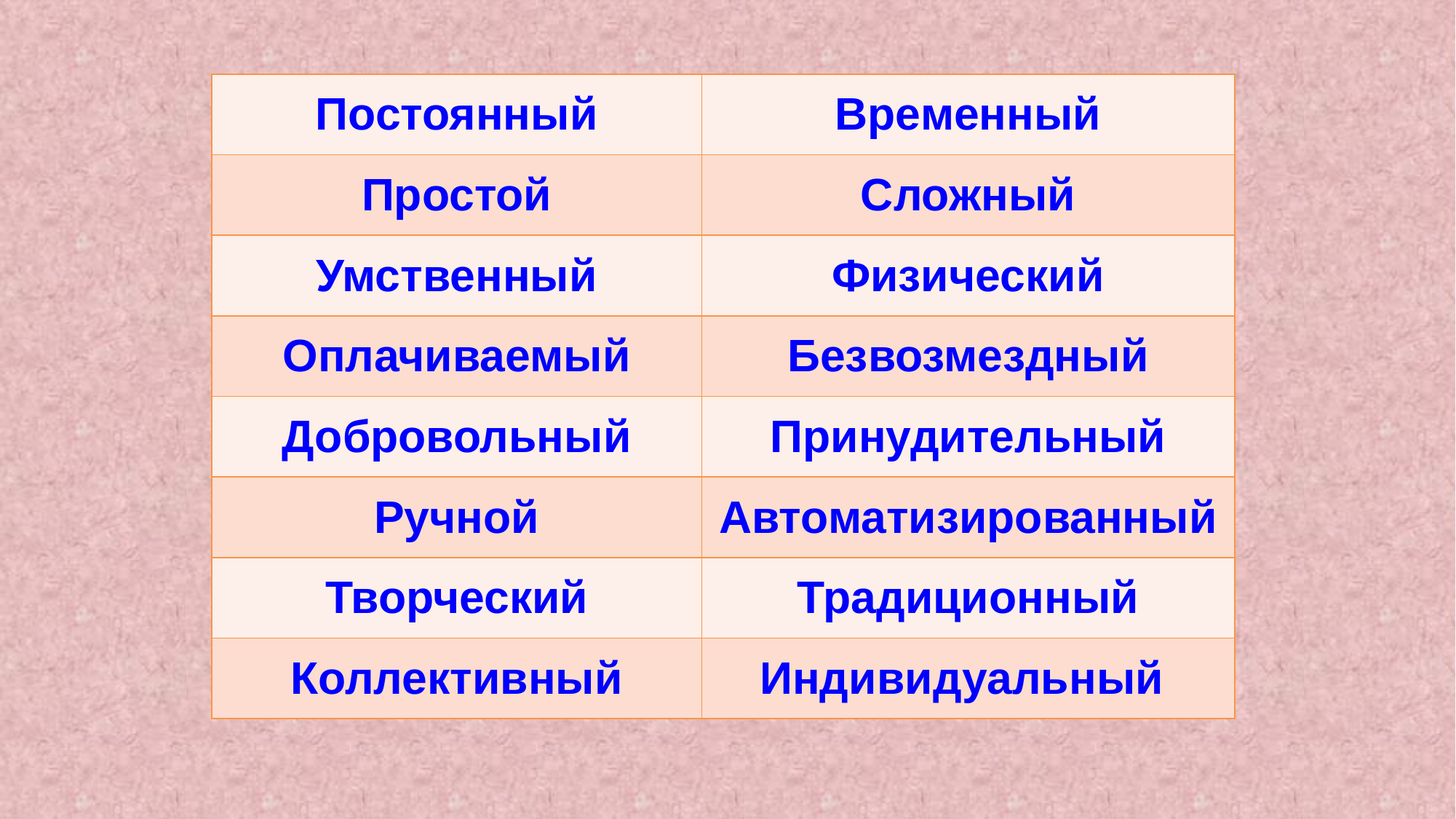

| Постоянный | Временный |
| --- | --- |
| Простой | Сложный |
| Умственный | Физический |
| Оплачиваемый | Безвозмездный |
| Добровольный | Принудительный |
| Ручной | Автоматизированный |
| Творческий | Традиционный |
| Коллективный | Индивидуальный |